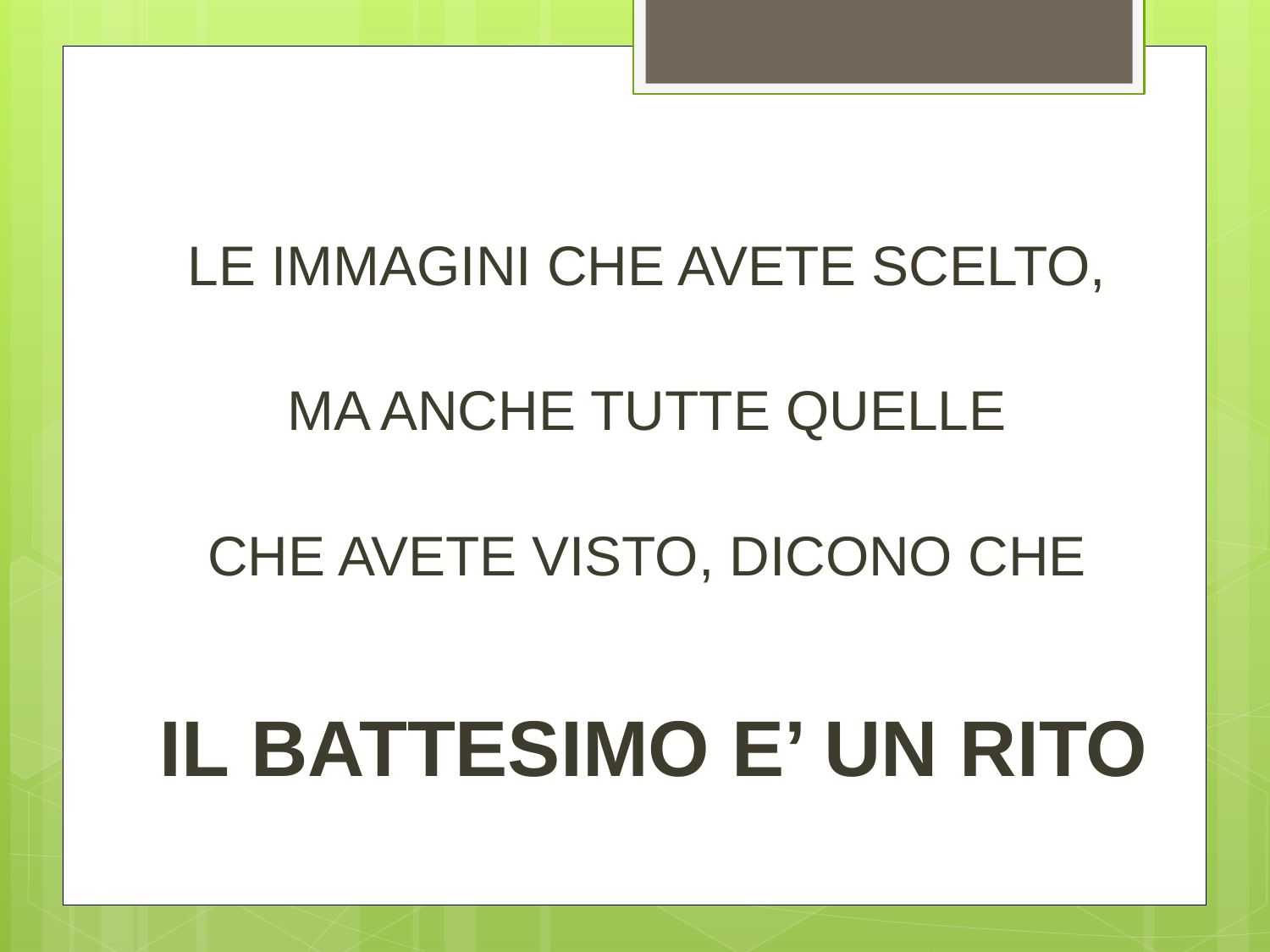

LE IMMAGINI CHE AVETE SCELTO,
MA ANCHE TUTTE QUELLE
CHE AVETE VISTO, DICONO CHE
IL BATTESIMO E’ UN RITO